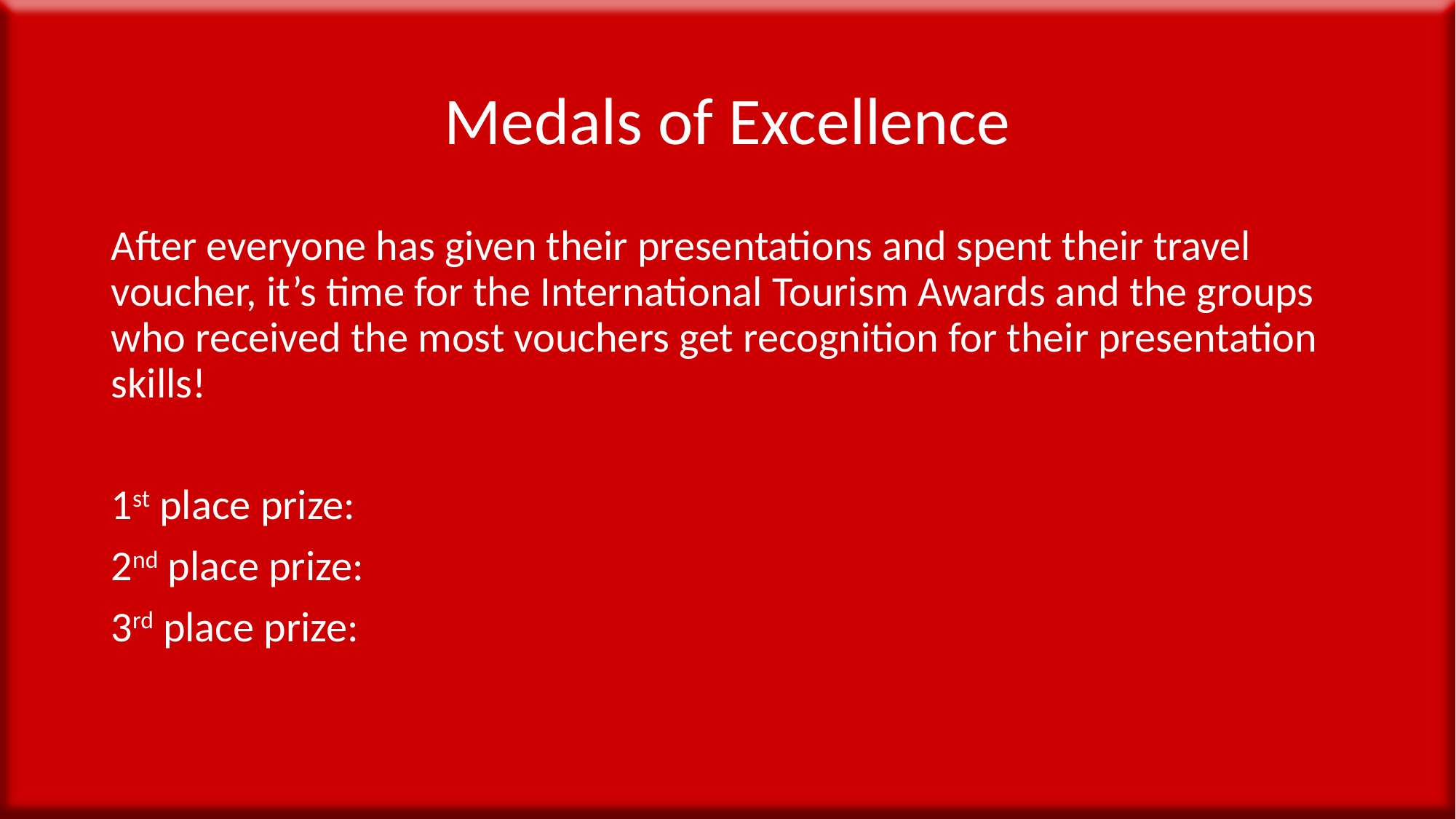

# Medals of Excellence
After everyone has given their presentations and spent their travel voucher, it’s time for the International Tourism Awards and the groups who received the most vouchers get recognition for their presentation skills!

1st place prize:
2nd place prize:
3rd place prize: